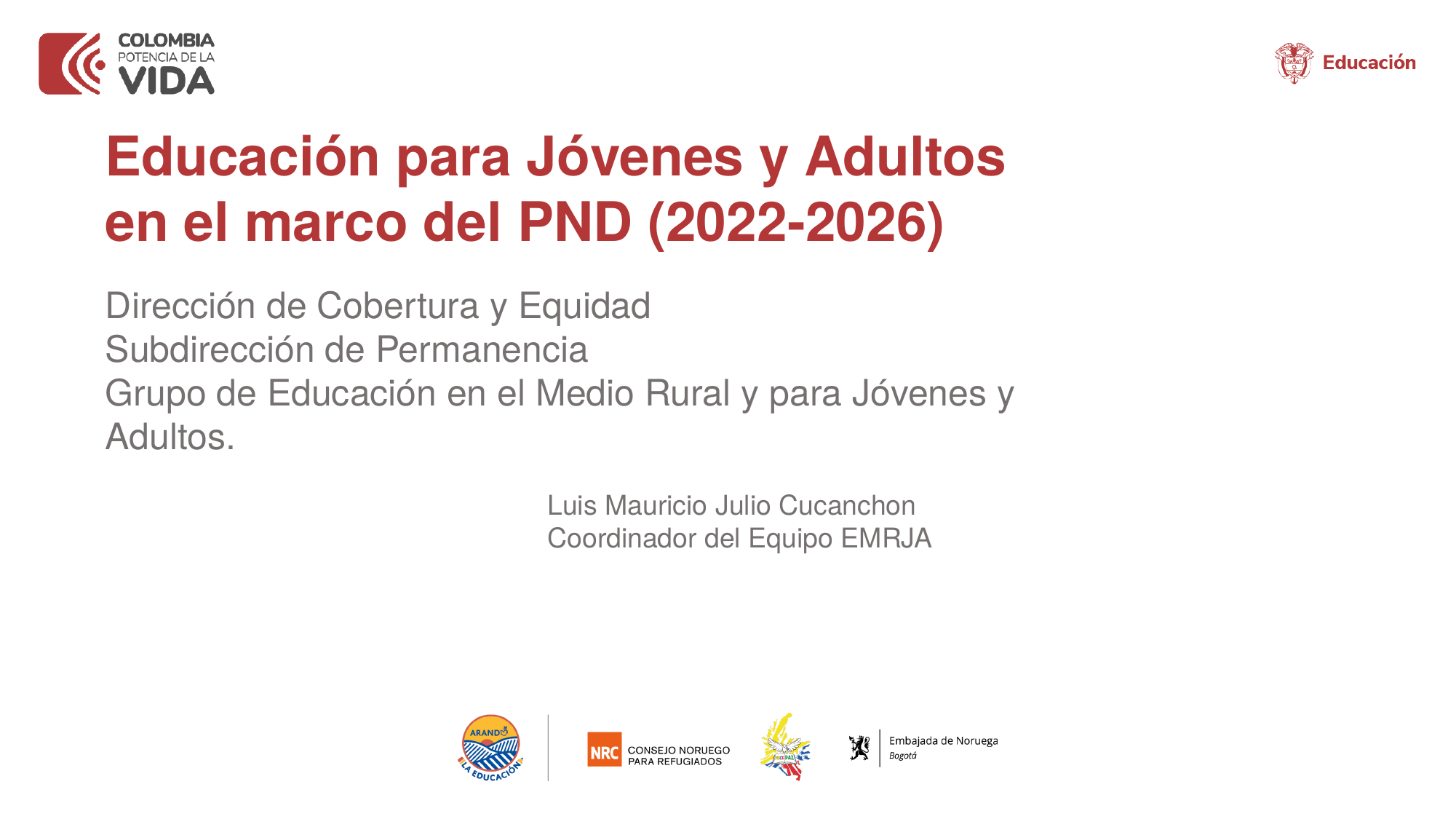

Educación para Jóvenes y Adultos en el marco del PND (2022-2026)
Dirección de Cobertura y Equidad
Subdirección de Permanencia
Grupo de Educación en el Medio Rural y para Jóvenes y Adultos.
Luis Mauricio Julio Cucanchon
Coordinador del Equipo EMRJA